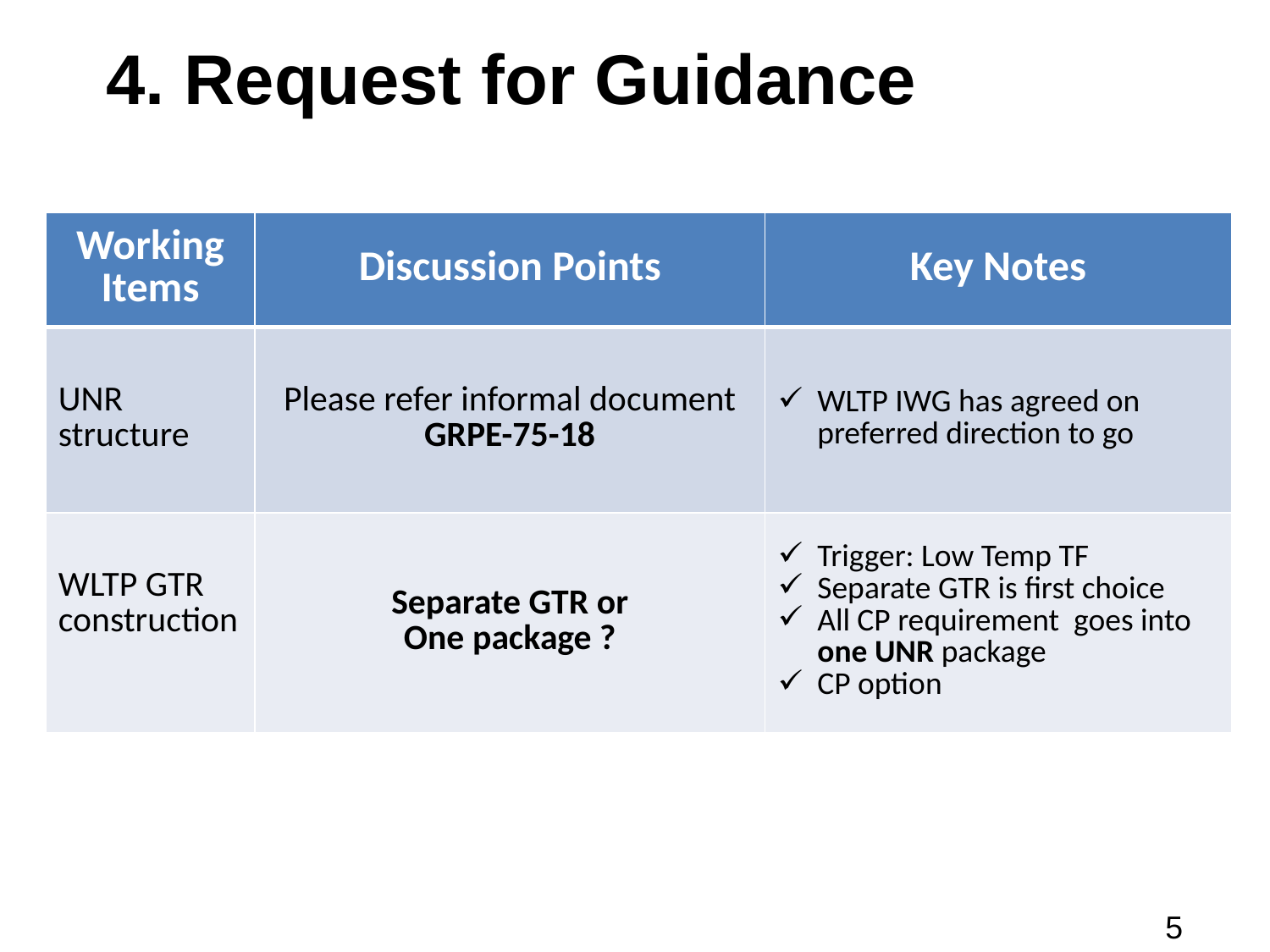

4. Request for Guidance
| Working Items | Discussion Points | Key Notes |
| --- | --- | --- |
| UNR structure | Please refer informal document GRPE-75-18 | WLTP IWG has agreed on preferred direction to go |
| WLTP GTR construction | Separate GTR or One package ? | Trigger: Low Temp TF Separate GTR is first choice All CP requirement goes into one UNR package CP option |